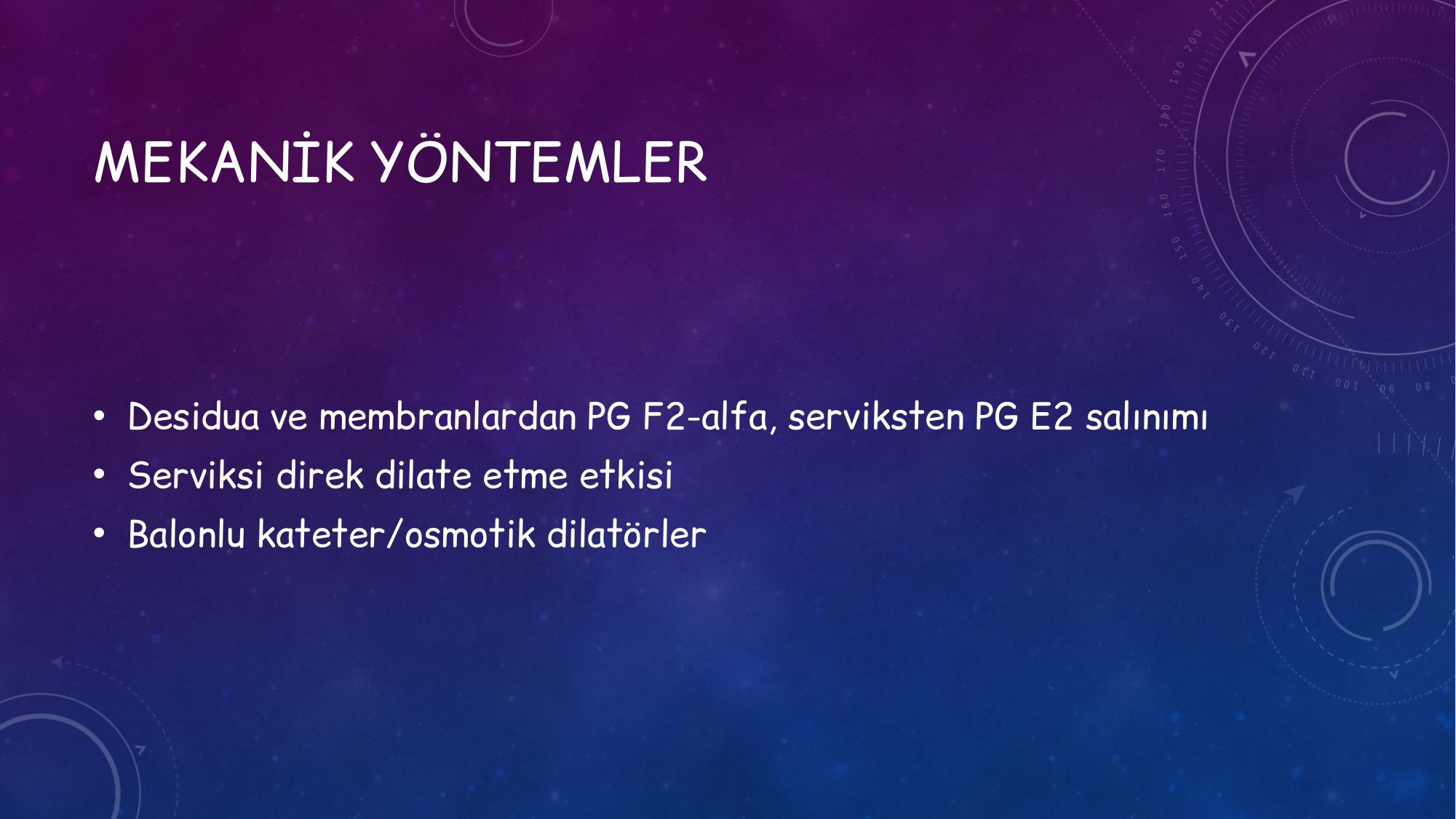

# Mekanik yöntemler
Desidua ve membranlardan PG F2-alfa, serviksten PG E2 salınımı
Serviksi direk dilate etme etkisi
Balonlu kateter/osmotik dilatörler